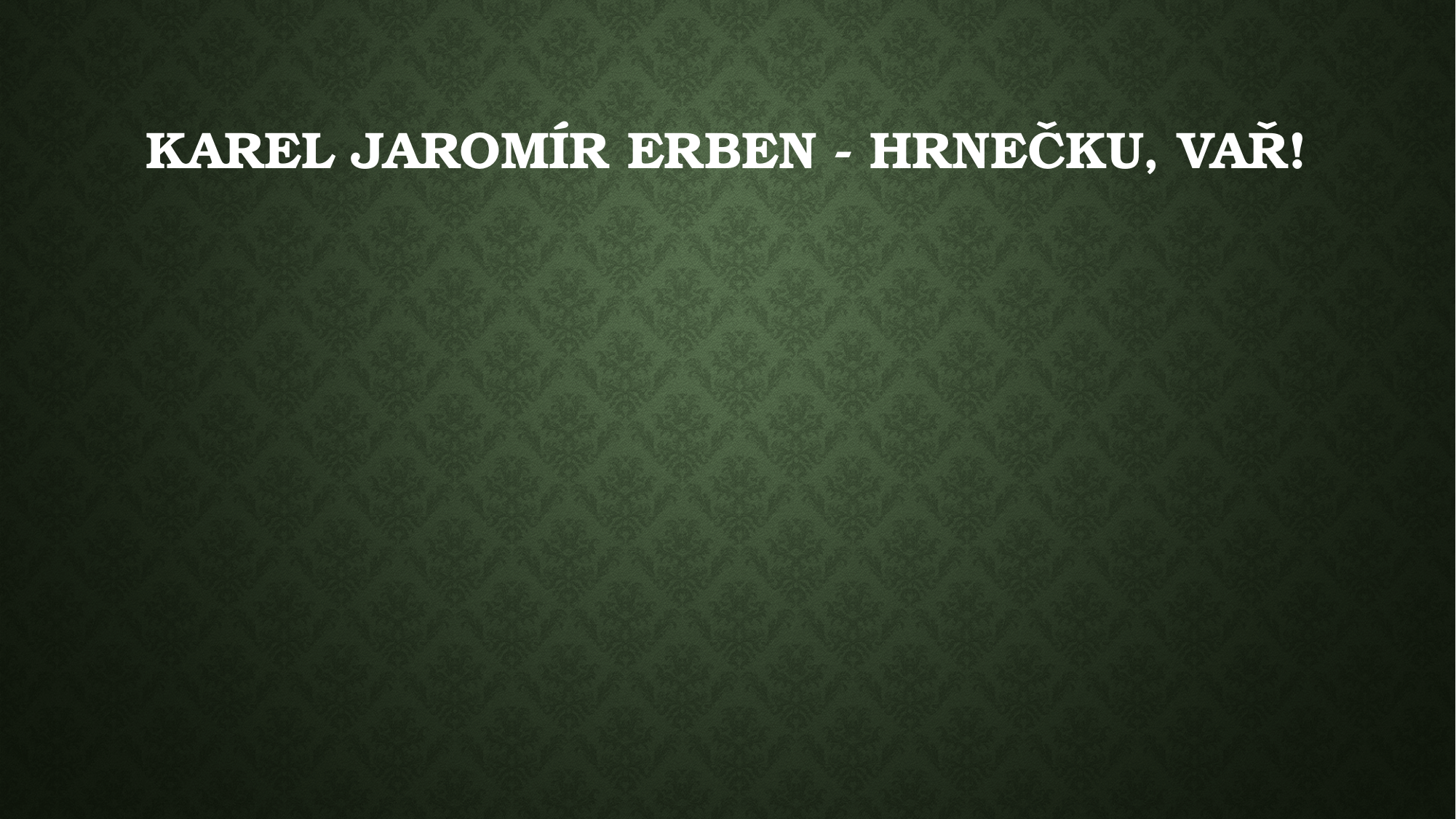

# Karel Jaromír Erben - Hrnečku, vař!